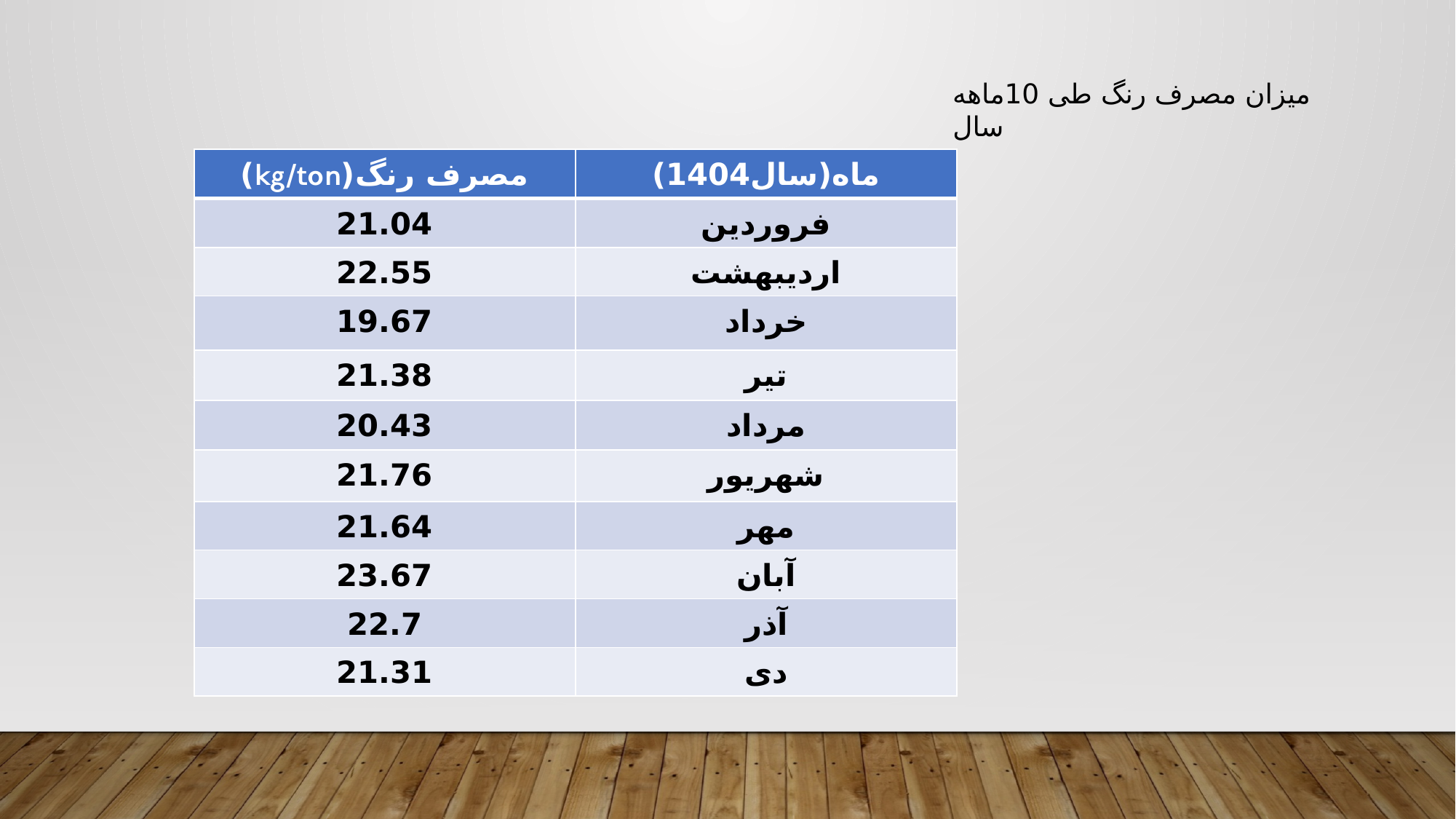

میزان مصرف رنگ طی 10ماهه سال
| مصرف رنگ(kg/ton) | ماه(سال1404) |
| --- | --- |
| 21.04 | فروردین |
| 22.55 | اردیبهشت |
| 19.67 | خرداد |
| 21.38 | تیر |
| 20.43 | مرداد |
| 21.76 | شهریور |
| 21.64 | مهر |
| 23.67 | آبان |
| 22.7 | آذر |
| 21.31 | دی |